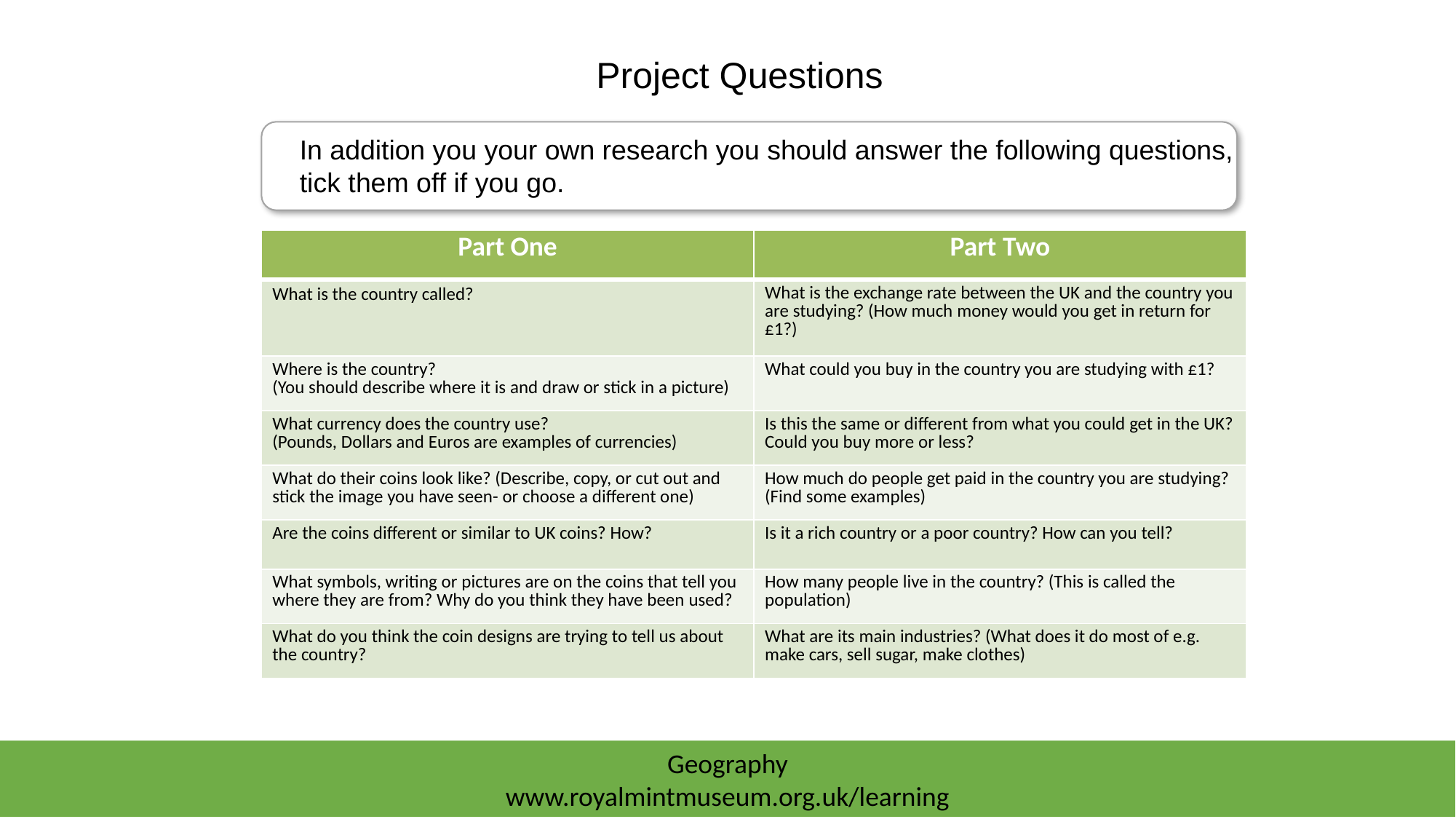

Project Questions

In addition you your own research you should answer the following questions, tick them off if you go.
| Part One | Part Two |
| --- | --- |
| What is the country called? | What is the exchange rate between the UK and the country you are studying? (How much money would you get in return for £1?) |
| Where is the country? (You should describe where it is and draw or stick in a picture) | What could you buy in the country you are studying with £1? |
| What currency does the country use? (Pounds, Dollars and Euros are examples of currencies) | Is this the same or different from what you could get in the UK? Could you buy more or less? |
| What do their coins look like? (Describe, copy, or cut out and stick the image you have seen- or choose a different one) | How much do people get paid in the country you are studying? (Find some examples) |
| Are the coins different or similar to UK coins? How? | Is it a rich country or a poor country? How can you tell? |
| What symbols, writing or pictures are on the coins that tell you where they are from? Why do you think they have been used? | How many people live in the country? (This is called the population) |
| What do you think the coin designs are trying to tell us about the country? | What are its main industries? (What does it do most of e.g. make cars, sell sugar, make clothes) |
Geography
www.royalmintmuseum.org.uk/learning